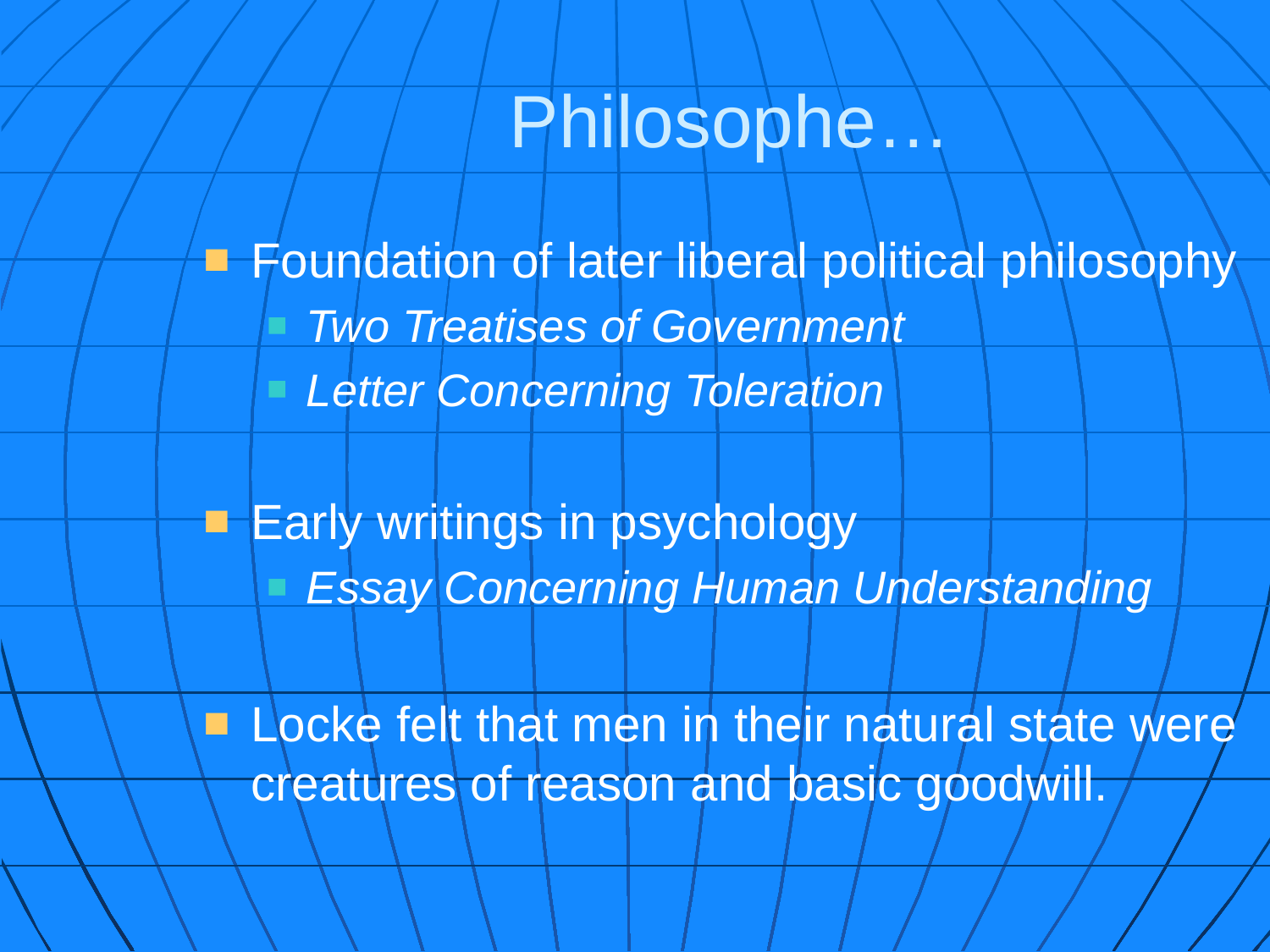

Philosophe…
Foundation of later liberal political philosophy
Two Treatises of Government
Letter Concerning Toleration

Early writings in psychology
Essay Concerning Human Understanding

Locke felt that men in their natural state were creatures of reason and basic goodwill.